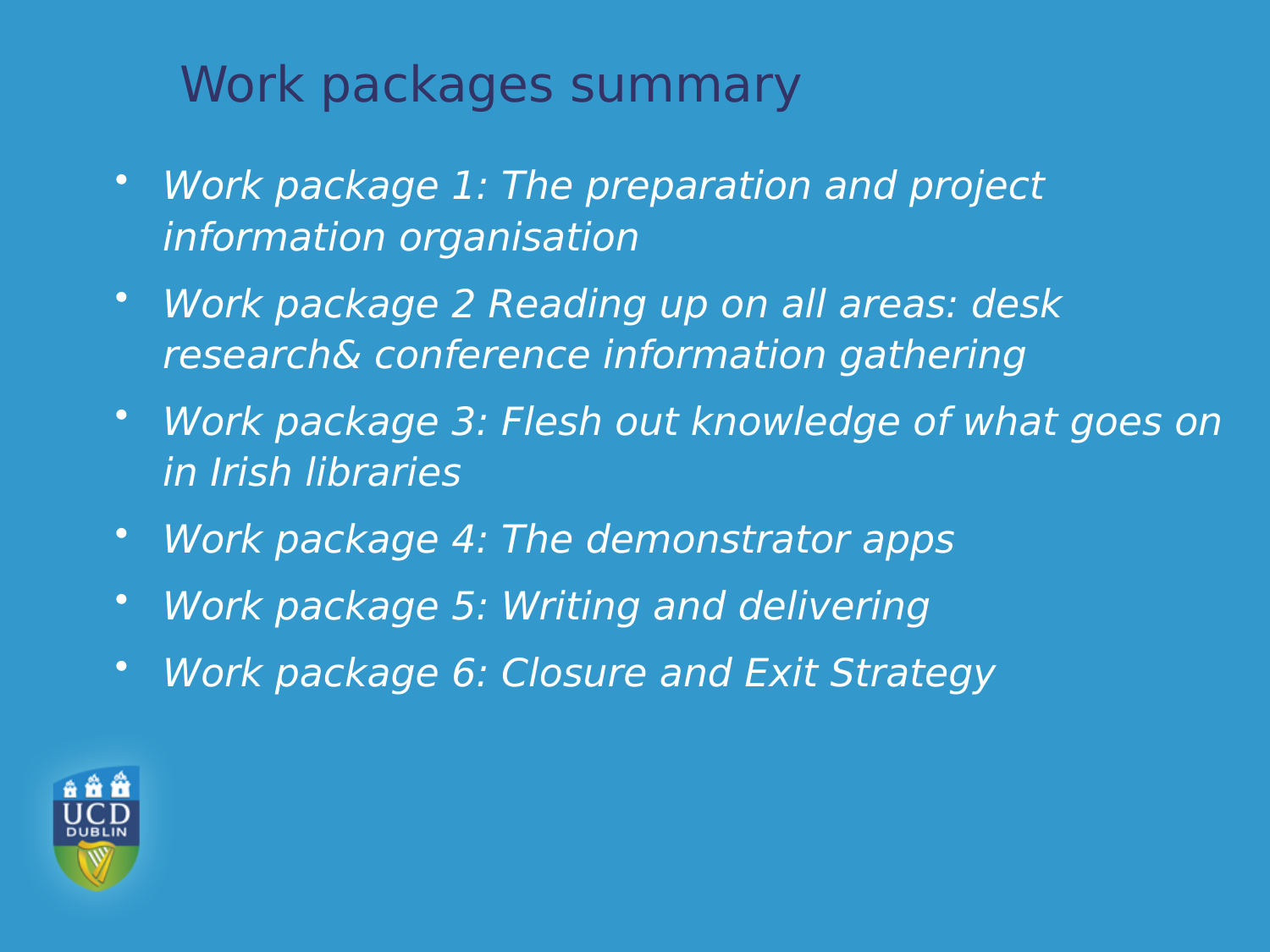

# Work packages summary
Work package 1: The preparation and project information organisation
Work package 2 Reading up on all areas: desk research& conference information gathering
Work package 3: Flesh out knowledge of what goes on in Irish libraries
Work package 4: The demonstrator apps
Work package 5: Writing and delivering
Work package 6: Closure and Exit Strategy